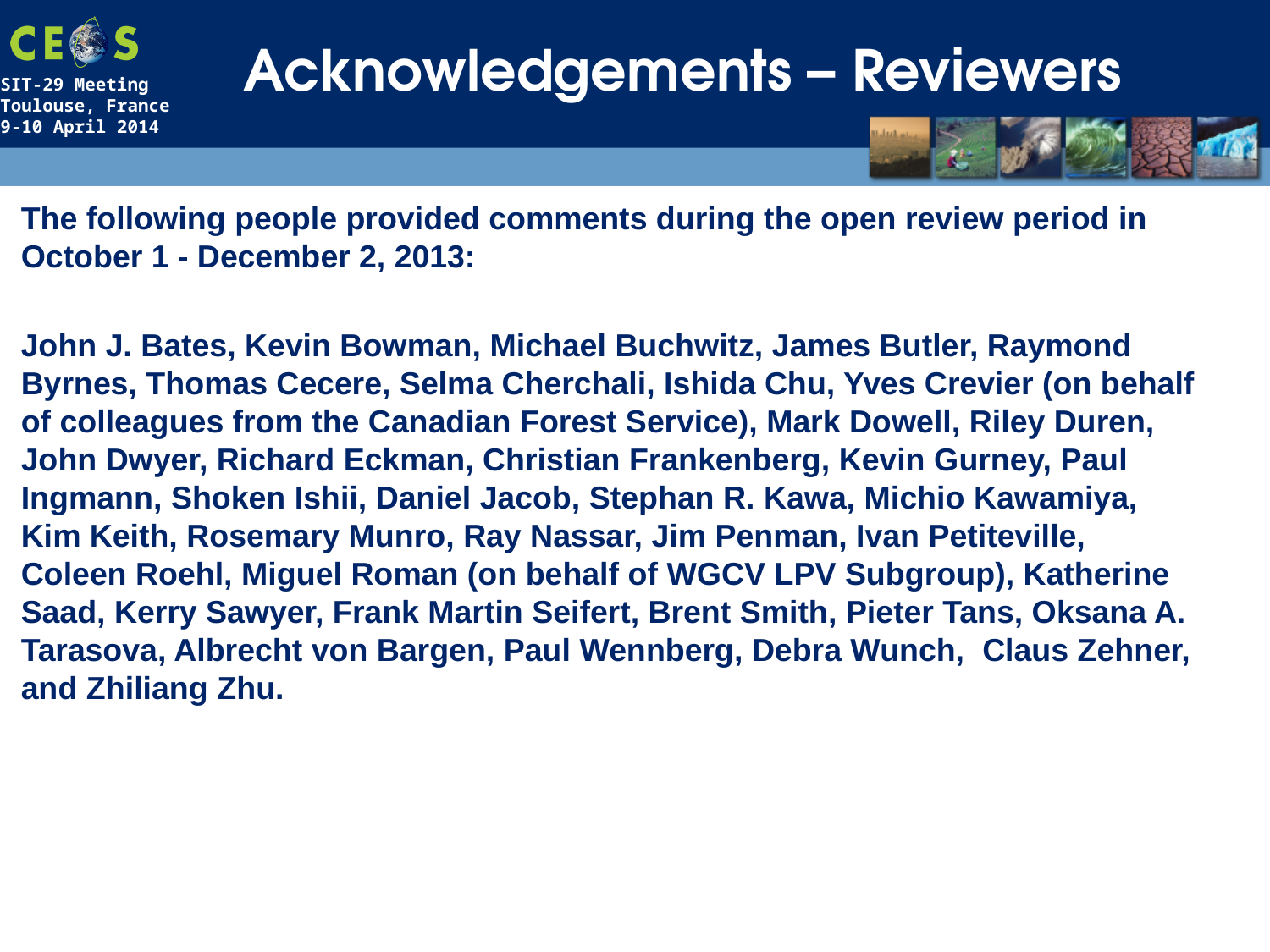

# Acknowledgements – Reviewers
The following people provided comments during the open review period in October 1 - December 2, 2013:

John J. Bates, Kevin Bowman, Michael Buchwitz, James Butler, Raymond Byrnes, Thomas Cecere, Selma Cherchali, Ishida Chu, Yves Crevier (on behalf of colleagues from the Canadian Forest Service), Mark Dowell, Riley Duren, John Dwyer, Richard Eckman, Christian Frankenberg, Kevin Gurney, Paul Ingmann, Shoken Ishii, Daniel Jacob, Stephan R. Kawa, Michio Kawamiya, Kim Keith, Rosemary Munro, Ray Nassar, Jim Penman, Ivan Petiteville, Coleen Roehl, Miguel Roman (on behalf of WGCV LPV Subgroup), Katherine Saad, Kerry Sawyer, Frank Martin Seifert, Brent Smith, Pieter Tans, Oksana A. Tarasova, Albrecht von Bargen, Paul Wennberg, Debra Wunch,  Claus Zehner, and Zhiliang Zhu.